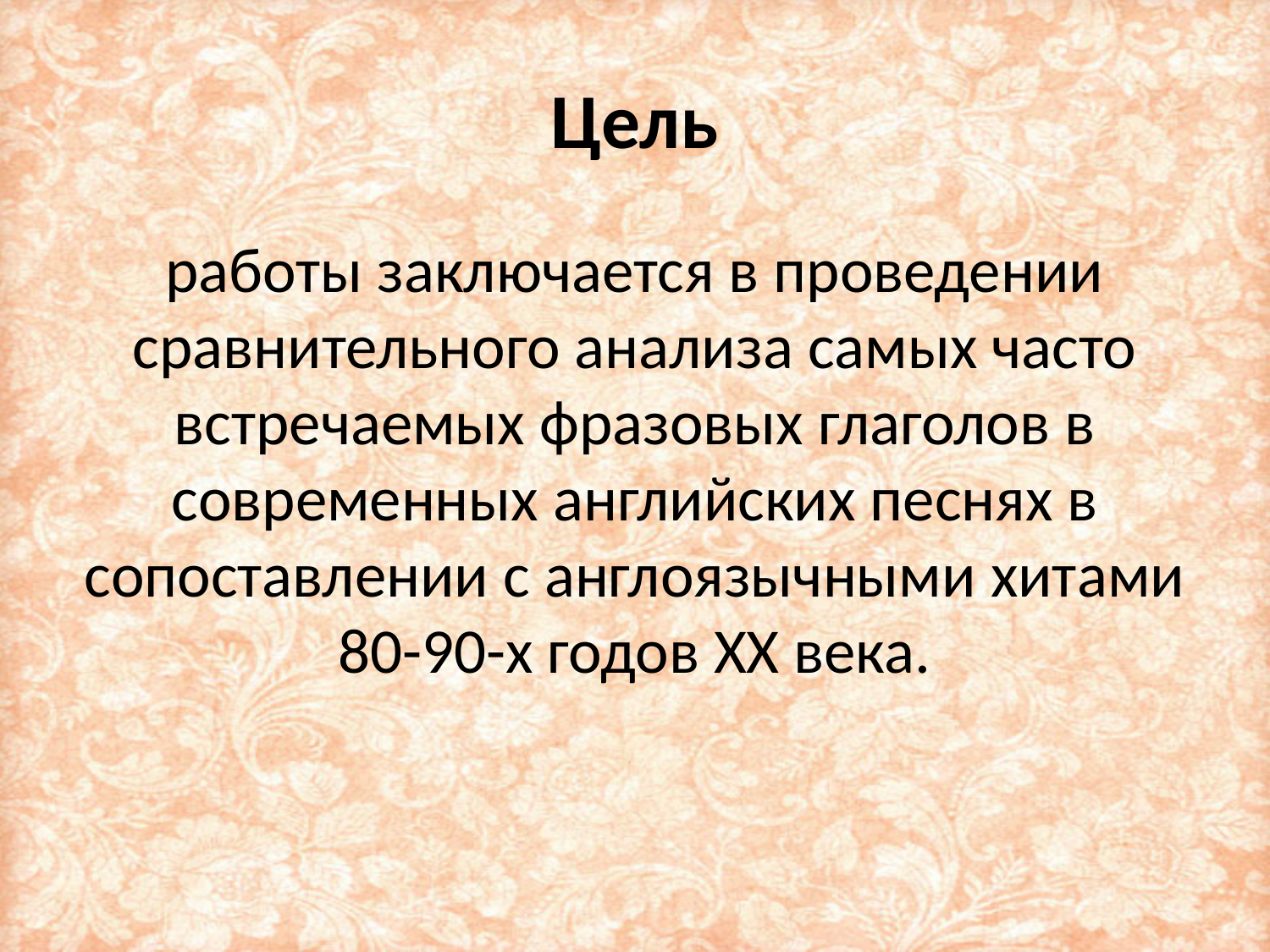

# Цель
работы заключается в проведении сравнительного анализа самых часто встречаемых фразовых глаголов в современных английских песнях в сопоставлении с англоязычными хитами 80-90-х годов XX века.